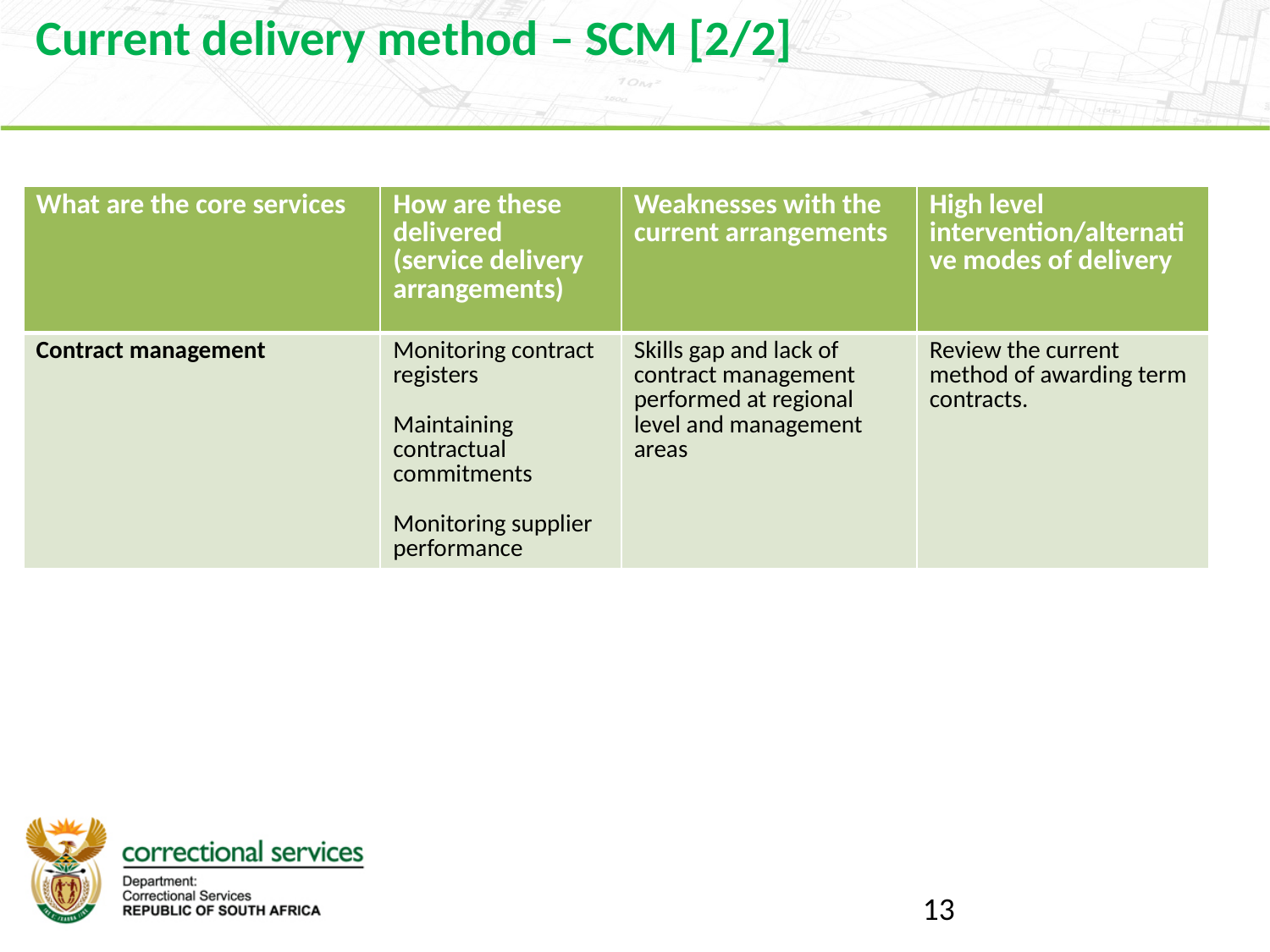

Current delivery method – SCM [2/2]
| What are the core services | How are these delivered (service delivery arrangements) | Weaknesses with the current arrangements | High level intervention/alternative modes of delivery |
| --- | --- | --- | --- |
| Contract management | Monitoring contract registers Maintaining contractual commitments Monitoring supplier performance | Skills gap and lack of contract management performed at regional level and management areas | Review the current method of awarding term contracts. |
13